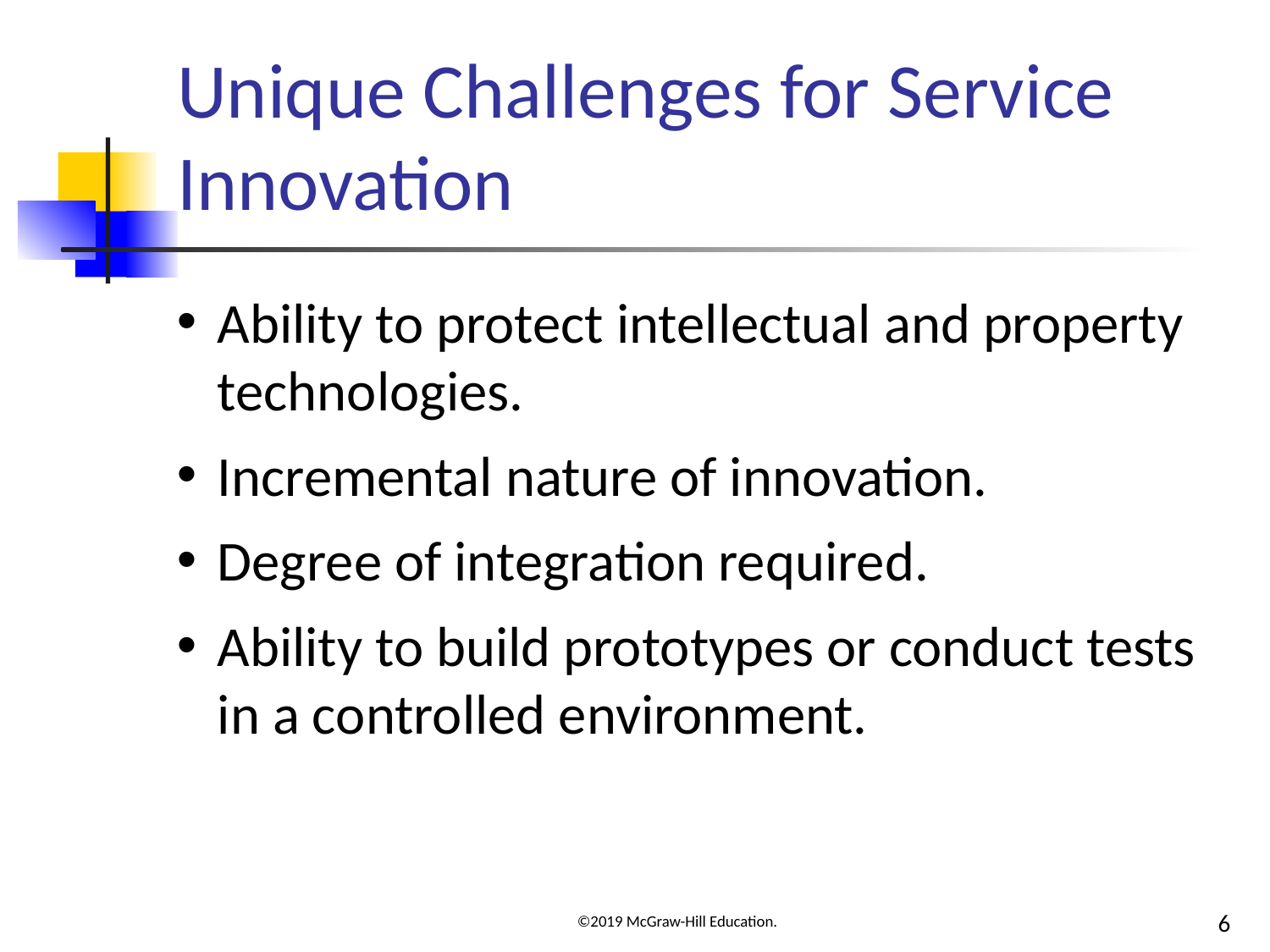

# Unique Challenges for Service Innovation
Ability to protect intellectual and property technologies.
Incremental nature of innovation.
Degree of integration required.
Ability to build prototypes or conduct tests in a controlled environment.